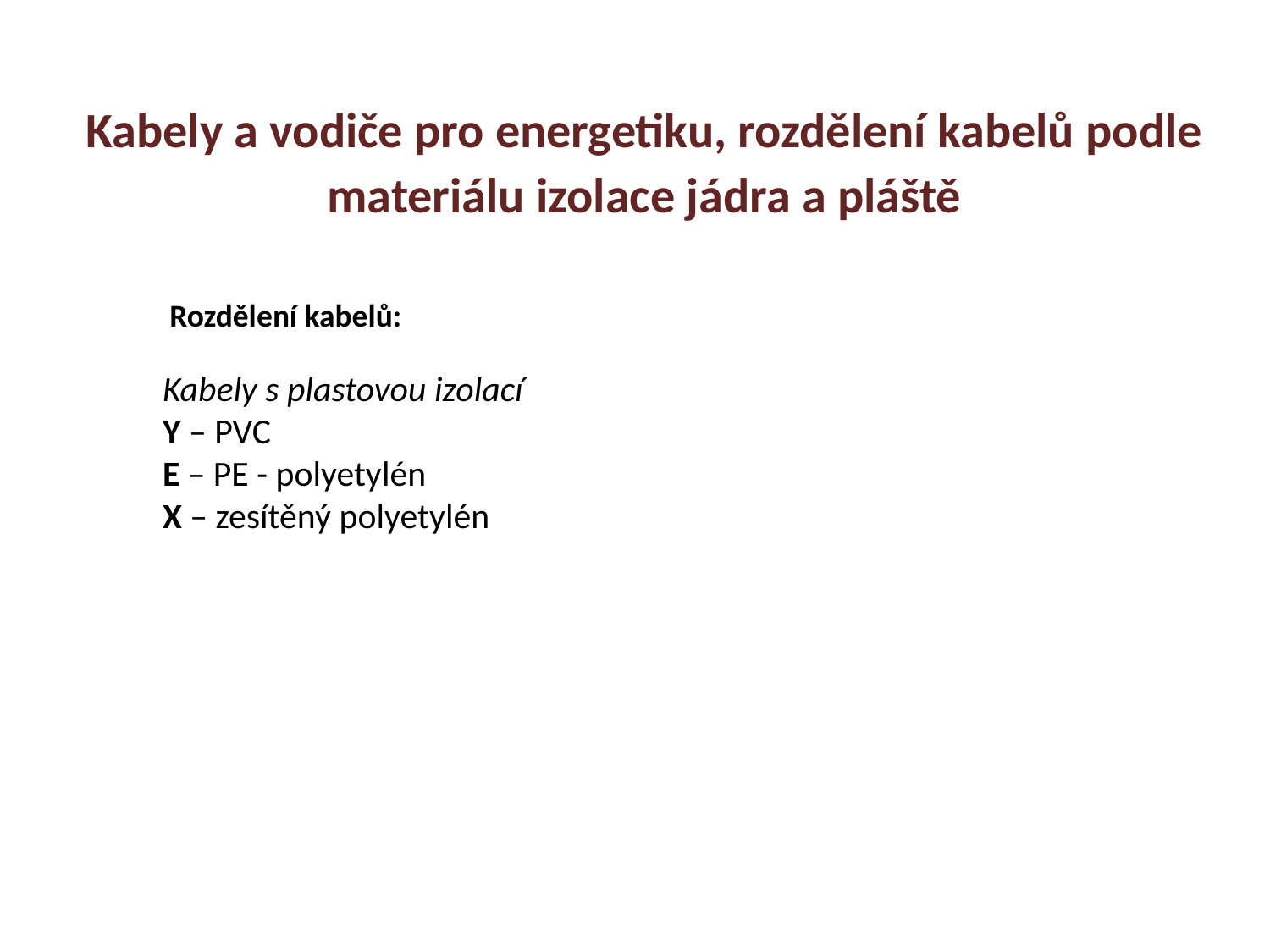

Kabely a vodiče pro energetiku, rozdělení kabelů podle materiálu izolace jádra a pláště
 Rozdělení kabelů:

Kabely s plastovou izolací
Y – PVC
E – PE - polyetylén
X – zesítěný polyetylén